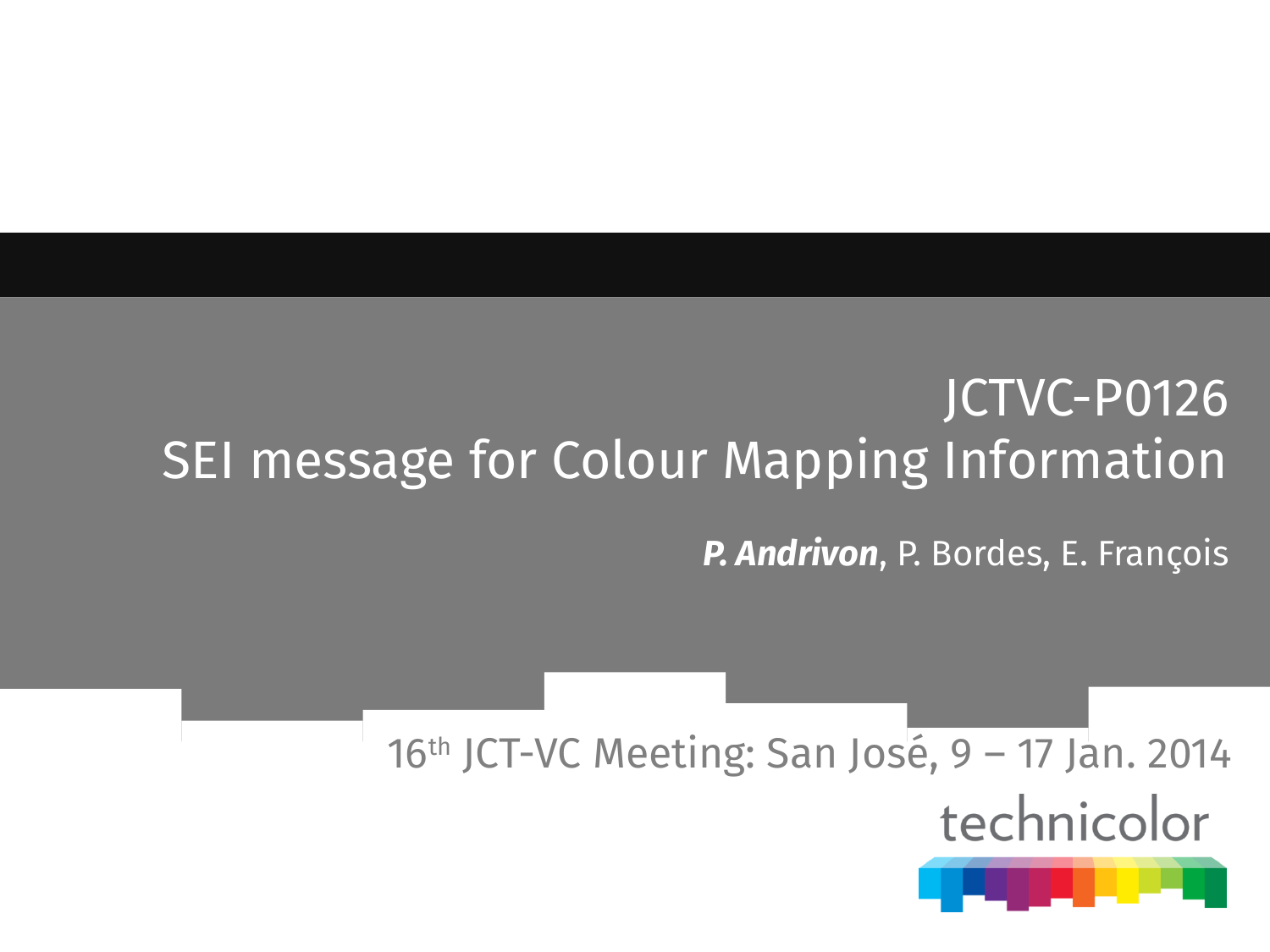

# JCTVC-P0126 SEI message for Colour Mapping Information
 P. Andrivon, P. Bordes, E. François
16th JCT-VC Meeting: San José, 9 – 17 Jan. 2014